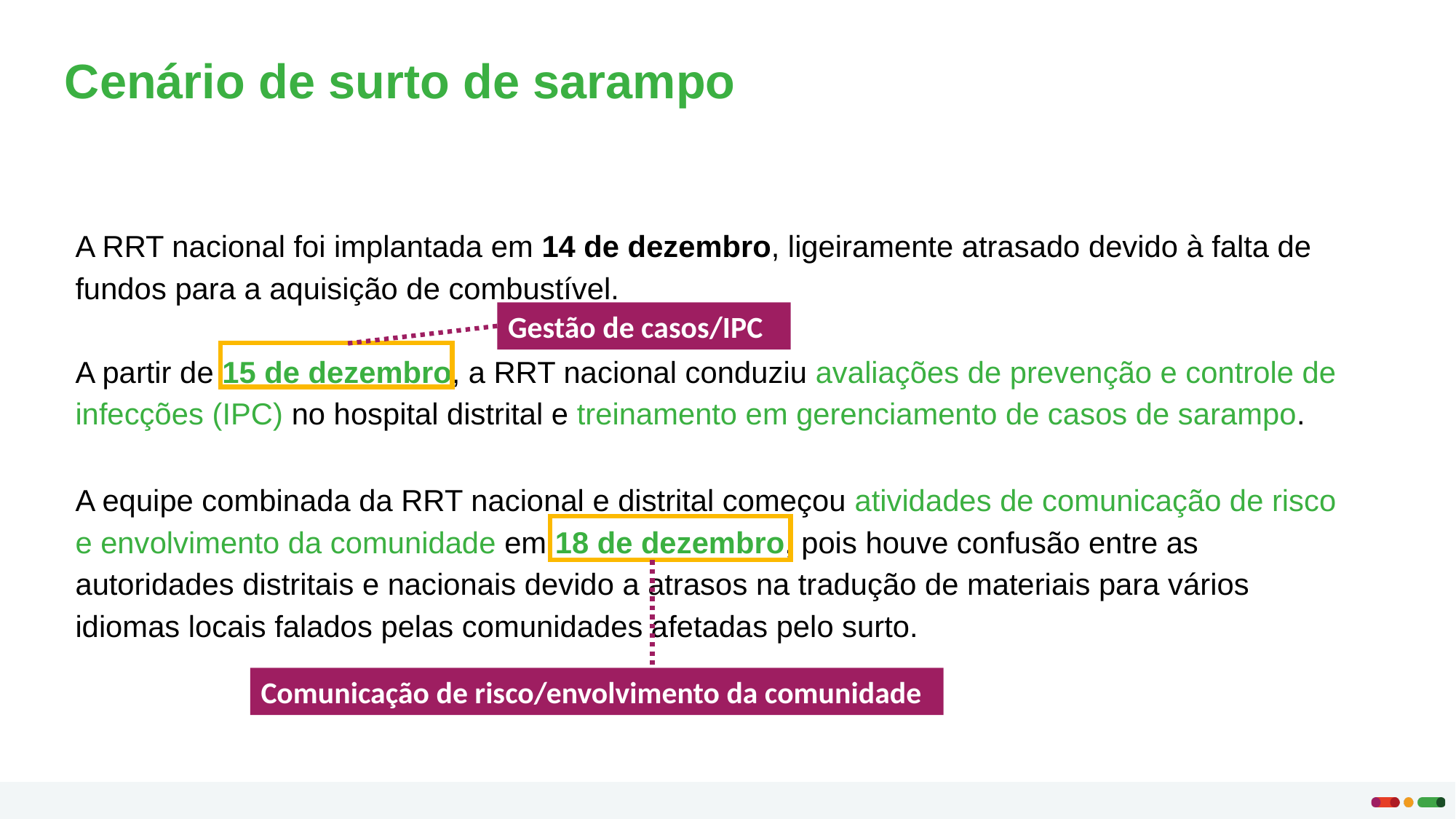

# Cenário de surto de sarampo
A RRT nacional foi implantada em 14 de dezembro, ligeiramente atrasado devido à falta de fundos para a aquisição de combustível.
A partir de 15 de dezembro, a RRT nacional conduziu avaliações de prevenção e controle de infecções (IPC) no hospital distrital e treinamento em gerenciamento de casos de sarampo.

A equipe combinada da RRT nacional e distrital começou atividades de comunicação de risco e envolvimento da comunidade em 18 de dezembro, pois houve confusão entre as autoridades distritais e nacionais devido a atrasos na tradução de materiais para vários idiomas locais falados pelas comunidades afetadas pelo surto.
Gestão de casos/IPC

Comunicação de risco/envolvimento da comunidade